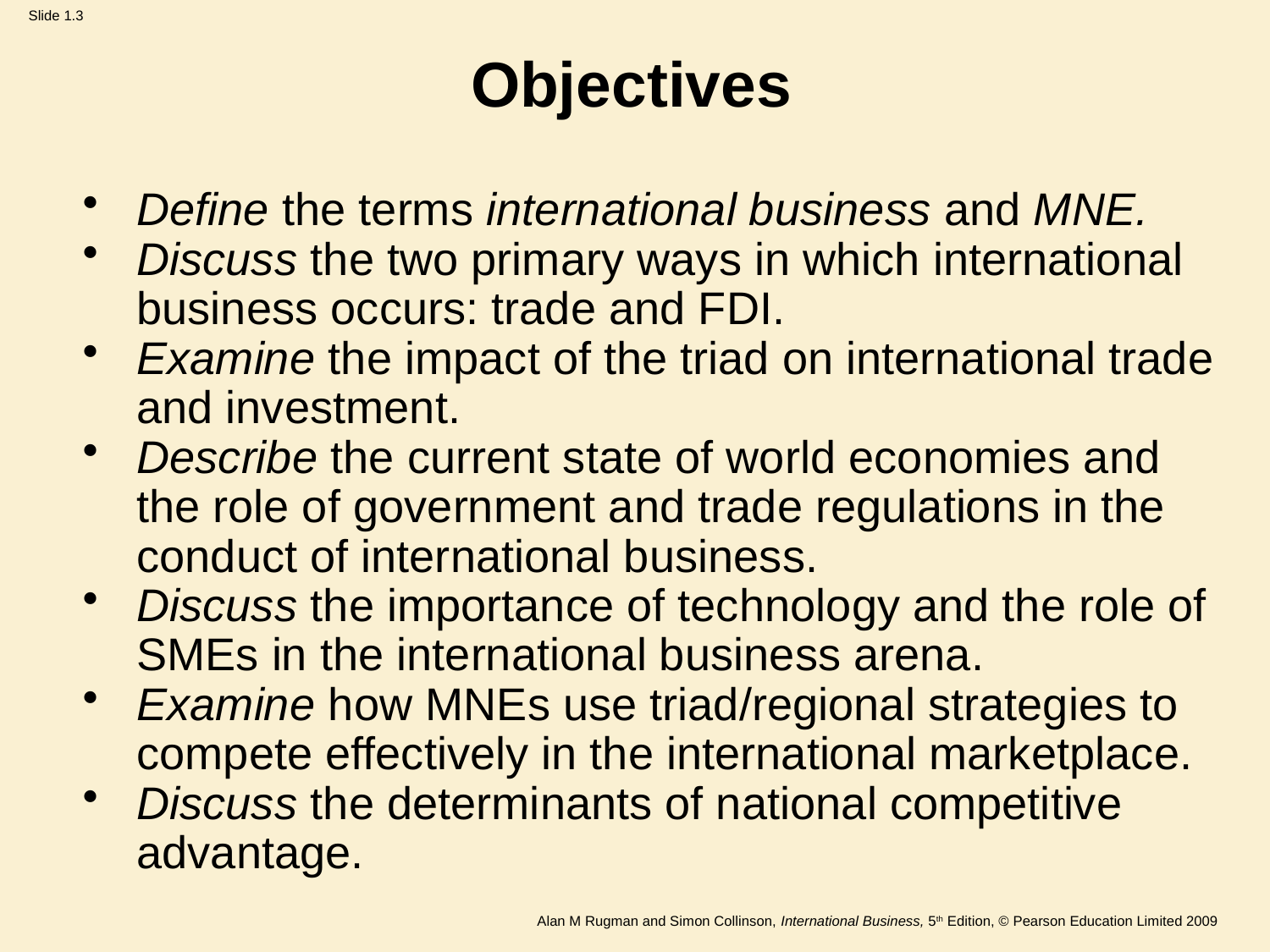

Objectives
Define the terms international business and MNE.
Discuss the two primary ways in which international business occurs: trade and FDI.
Examine the impact of the triad on international trade and investment.
Describe the current state of world economies and the role of government and trade regulations in the conduct of international business.
Discuss the importance of technology and the role of SMEs in the international business arena.
Examine how MNEs use triad/regional strategies to compete effectively in the international marketplace.
Discuss the determinants of national competitive advantage.